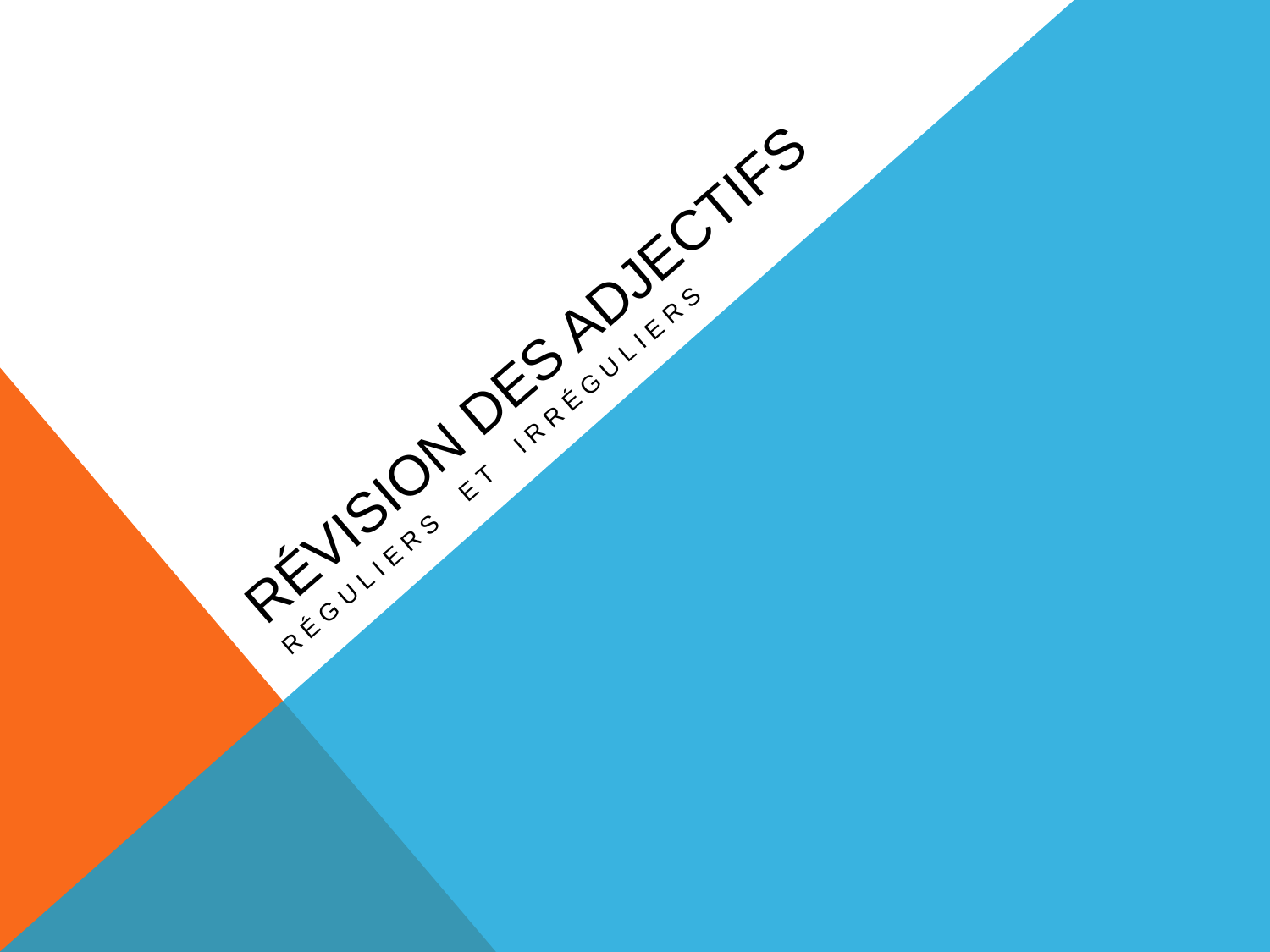

# Révision des adjectifs
réguliers  et  irréguliers